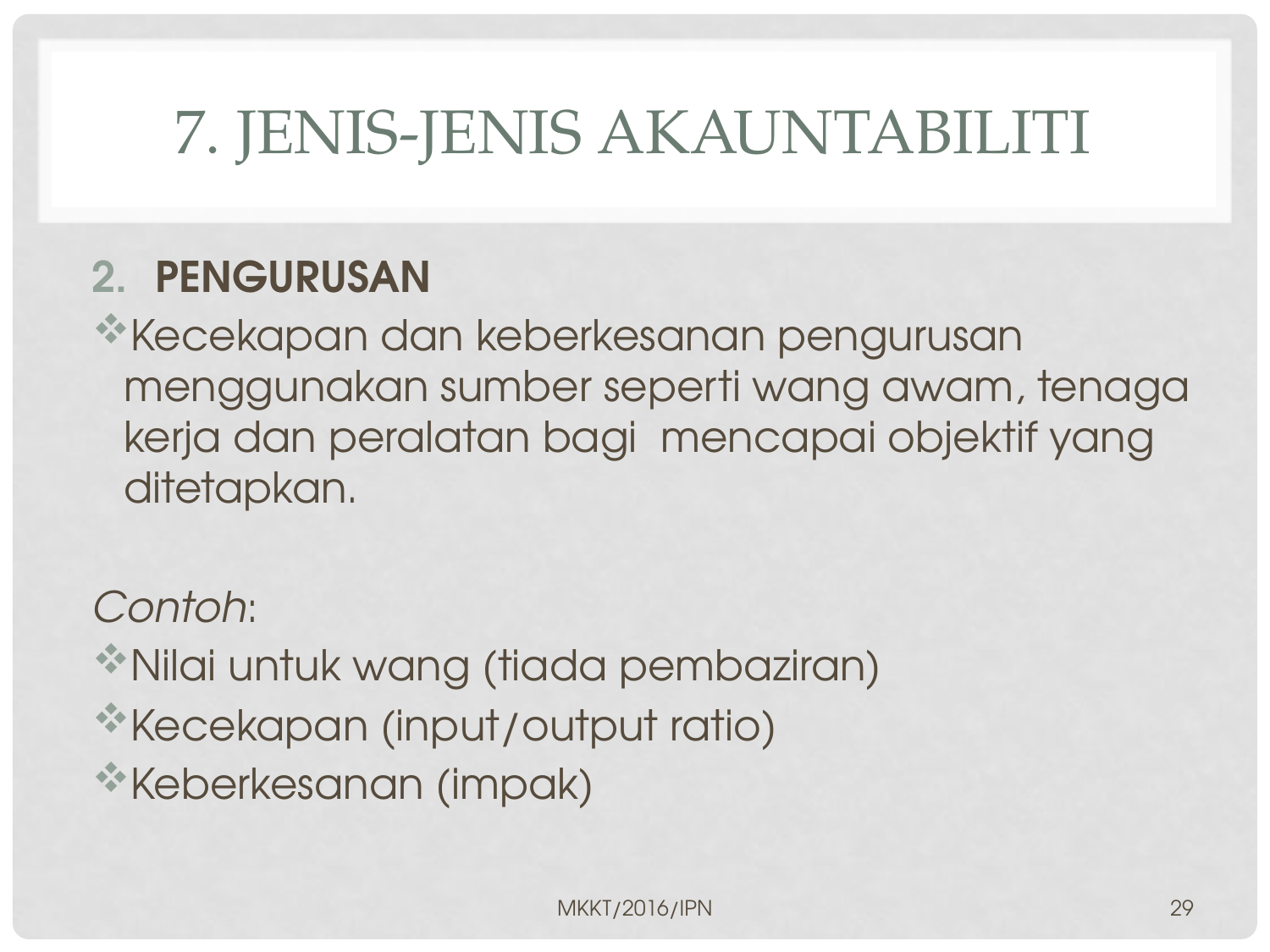

# 7. JENIS-JENIS AKAUNTABILITI
PENGURUSAN
Kecekapan dan keberkesanan pengurusan menggunakan sumber seperti wang awam, tenaga kerja dan peralatan bagi  mencapai objektif yang ditetapkan.

Contoh:
Nilai untuk wang (tiada pembaziran)
Kecekapan (input/output ratio)
Keberkesanan (impak)
MKKT/2016/IPN
29